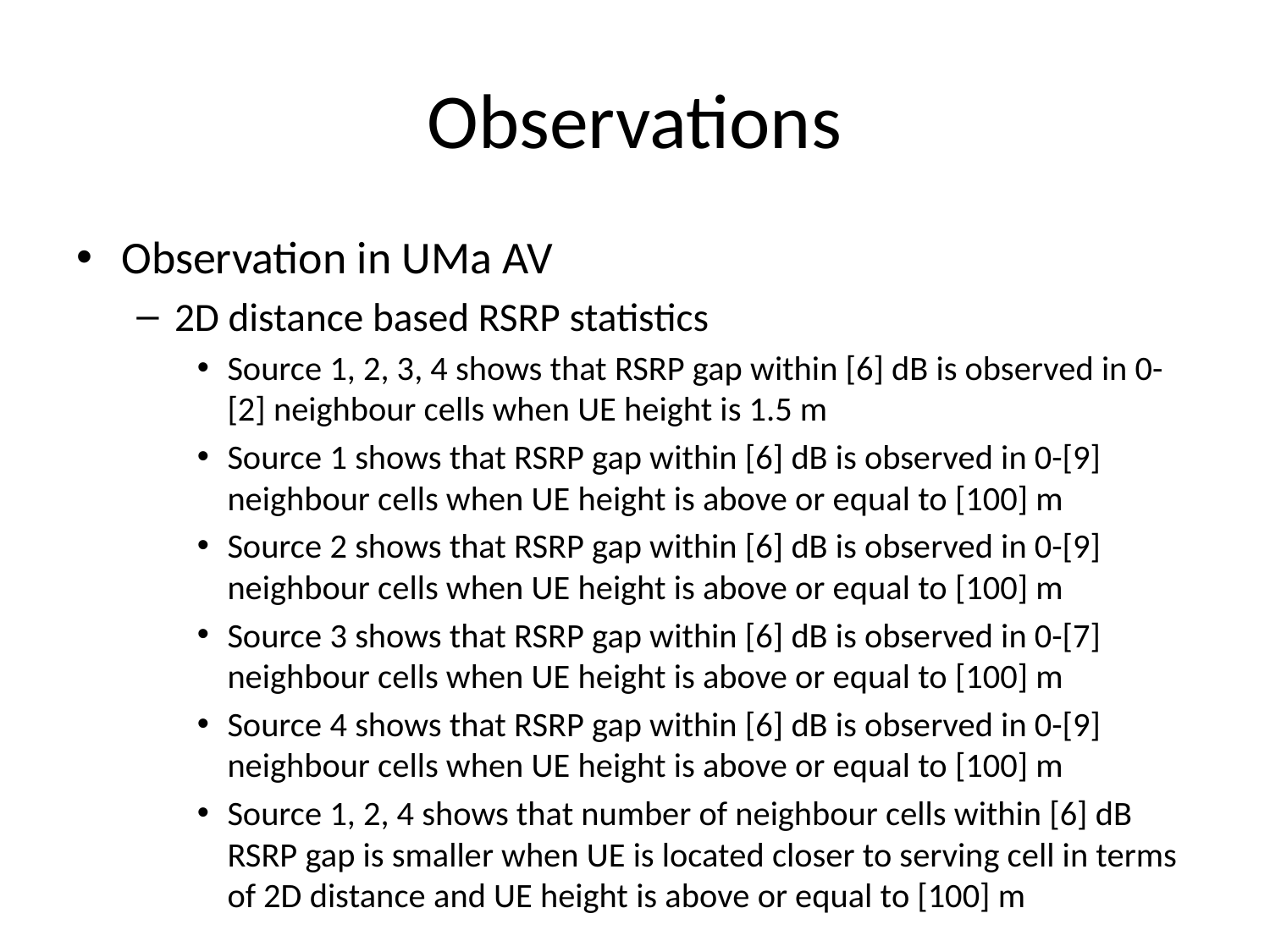

# Observations
Observation in UMa AV
2D distance based RSRP statistics
Source 1, 2, 3, 4 shows that RSRP gap within [6] dB is observed in 0-[2] neighbour cells when UE height is 1.5 m
Source 1 shows that RSRP gap within [6] dB is observed in 0-[9] neighbour cells when UE height is above or equal to [100] m
Source 2 shows that RSRP gap within [6] dB is observed in 0-[9] neighbour cells when UE height is above or equal to [100] m
Source 3 shows that RSRP gap within [6] dB is observed in 0-[7] neighbour cells when UE height is above or equal to [100] m
Source 4 shows that RSRP gap within [6] dB is observed in 0-[9] neighbour cells when UE height is above or equal to [100] m
Source 1, 2, 4 shows that number of neighbour cells within [6] dB RSRP gap is smaller when UE is located closer to serving cell in terms of 2D distance and UE height is above or equal to [100] m